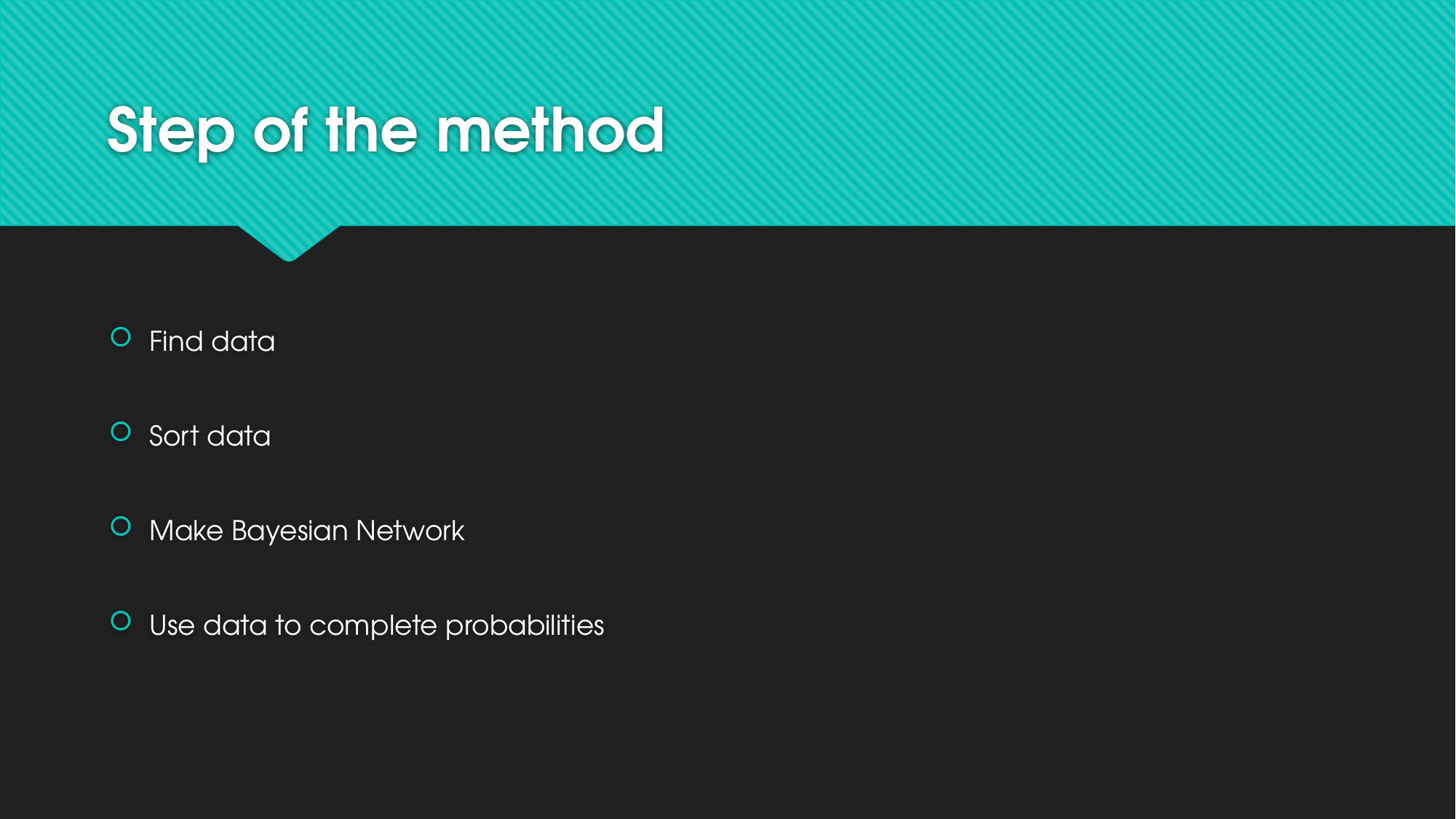

# Step of the method
Find data

Sort data

Make Bayesian Network

Use data to complete probabilities